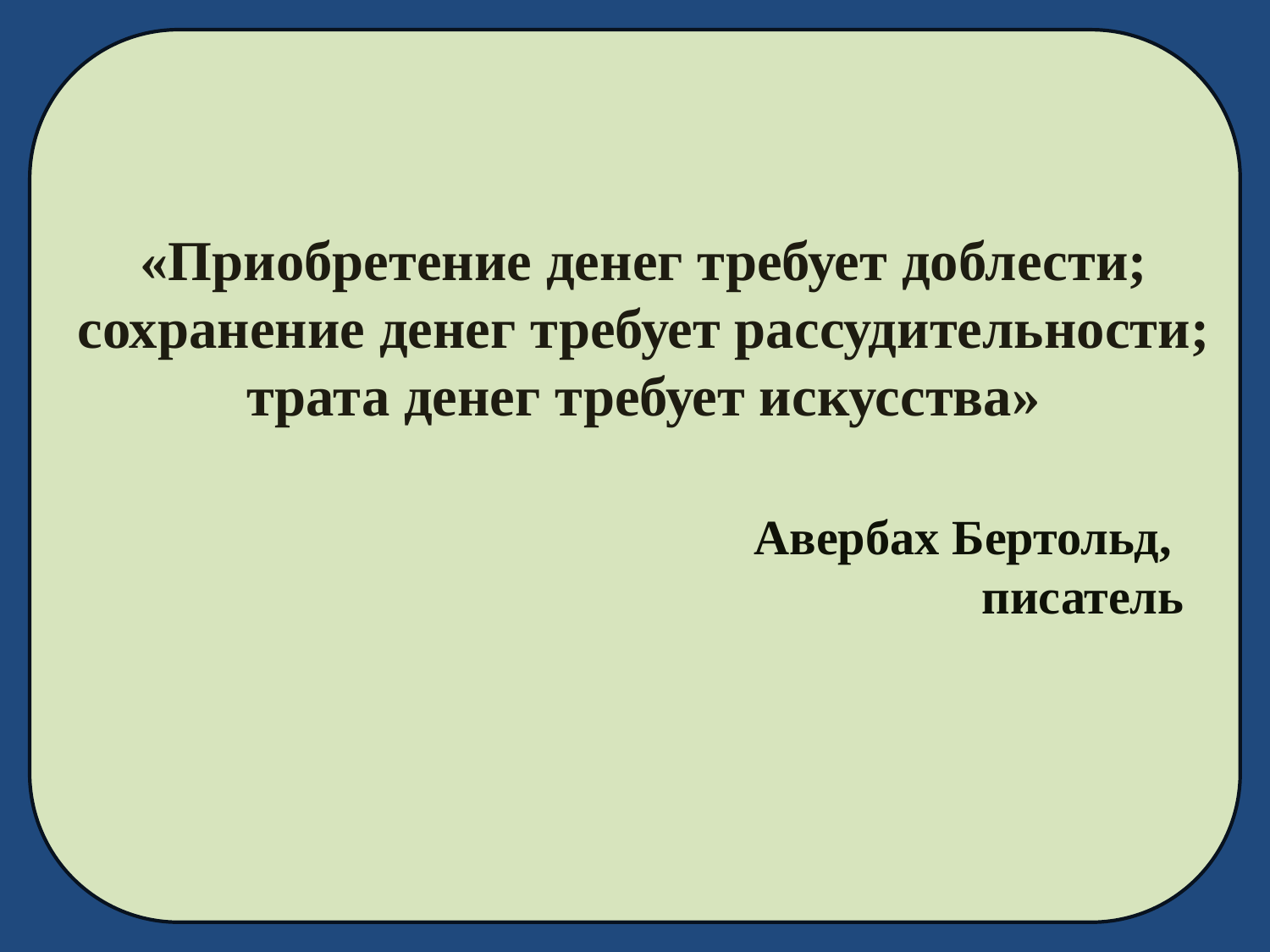

Авербах Бертольд,
писатель
«Приобретение денег требует доблести;
сохранение денег требует рассудительности;
трата денег требует искусства»